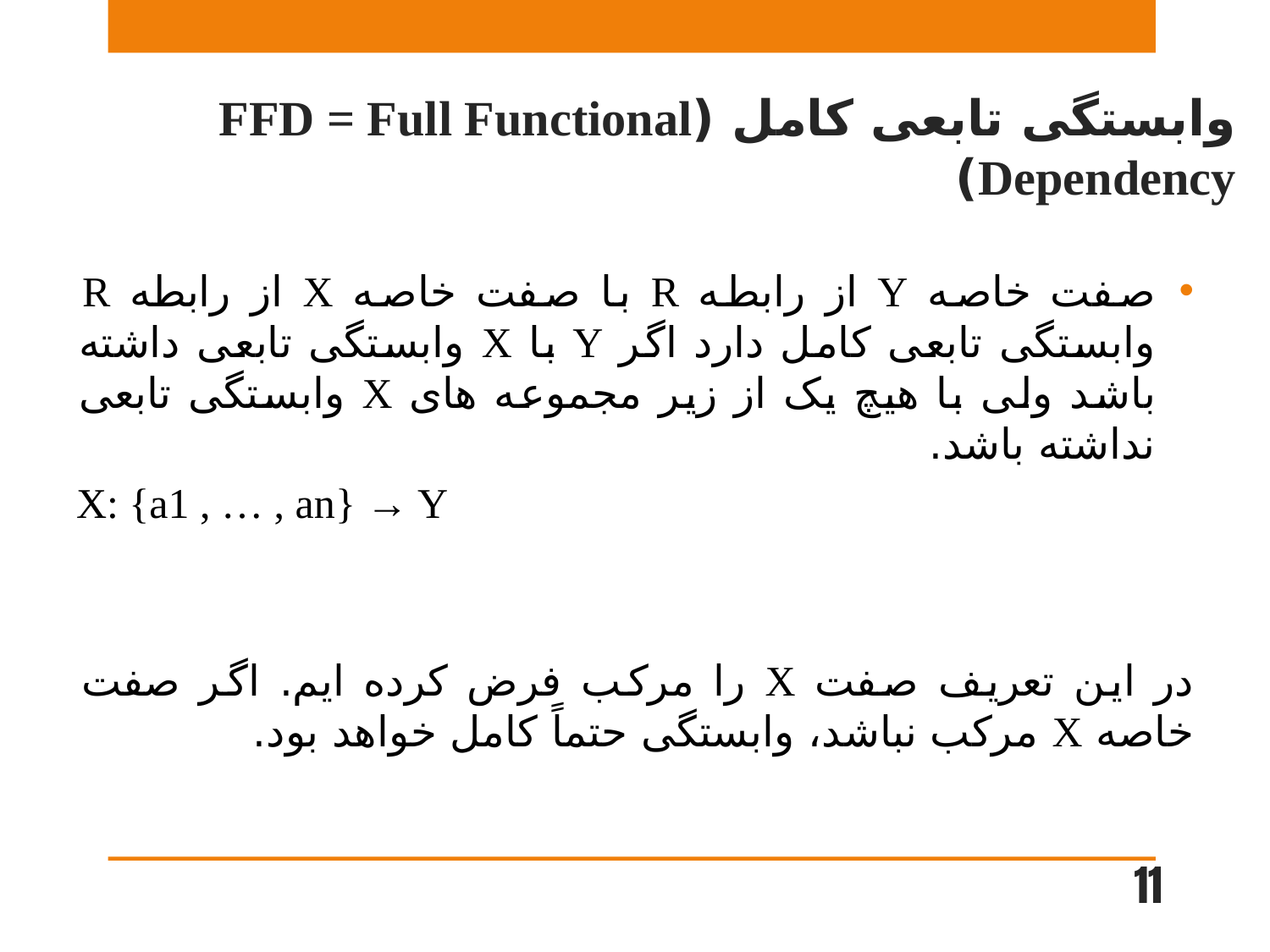

# وابستگی تابعی کامل (FFD = Full Functional Dependency)
صفت خاصه Y از رابطه R با صفت خاصه X از رابطه R وابستگی تابعی کامل دارد اگر Y با X وابستگی تابعی داشته باشد ولی با هیچ یک از زیر مجموعه های X وابستگی تابعی نداشته باشد.
X: {a1 , … , an} → Y

در این تعریف صفت X را مرکب فرض کرده ایم. اگر صفت خاصه X مرکب نباشد، وابستگی حتماً کامل خواهد بود.

11